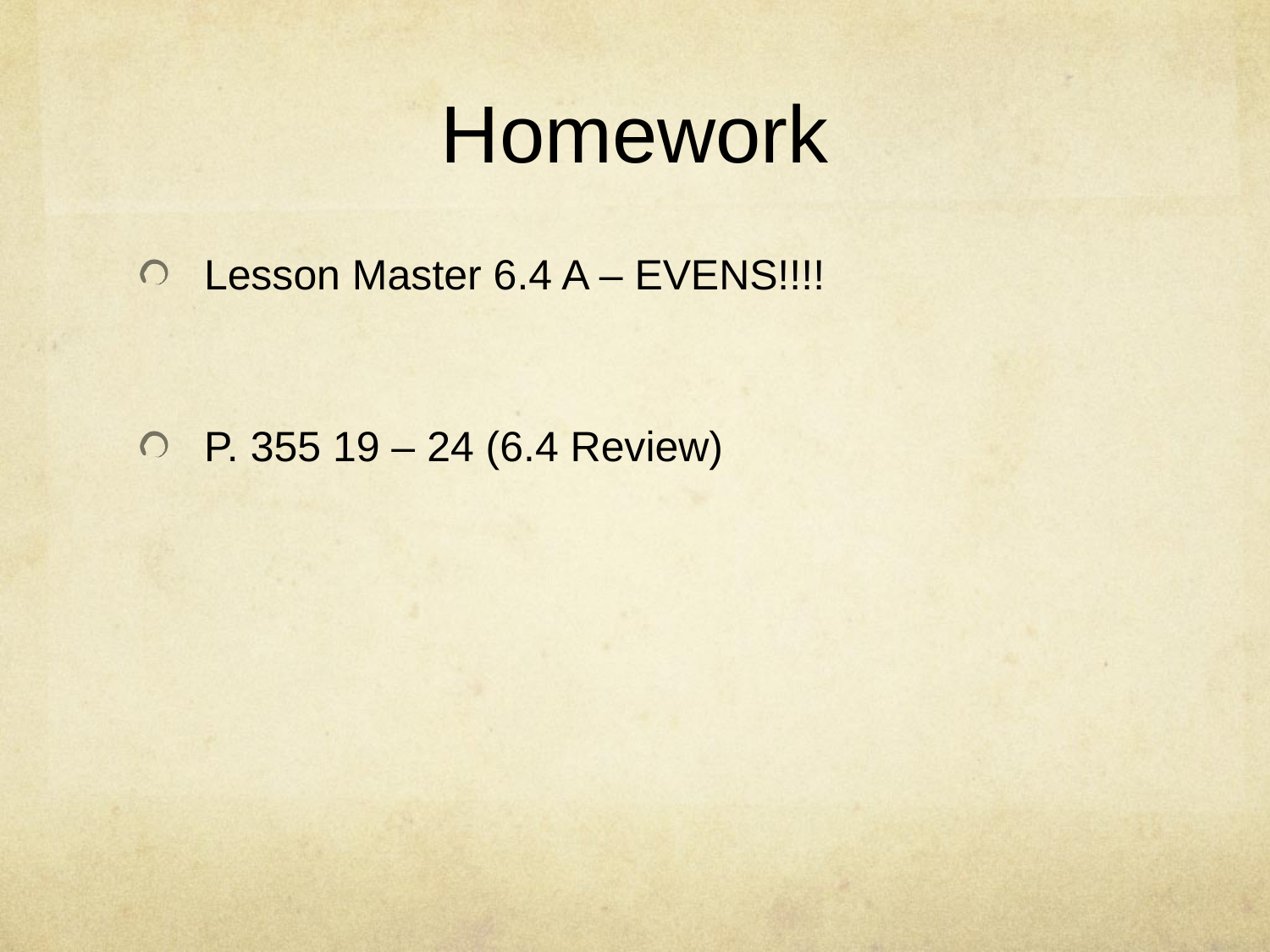

# Homework
Lesson Master 6.4 A – EVENS!!!!

P. 355 19 – 24 (6.4 Review)